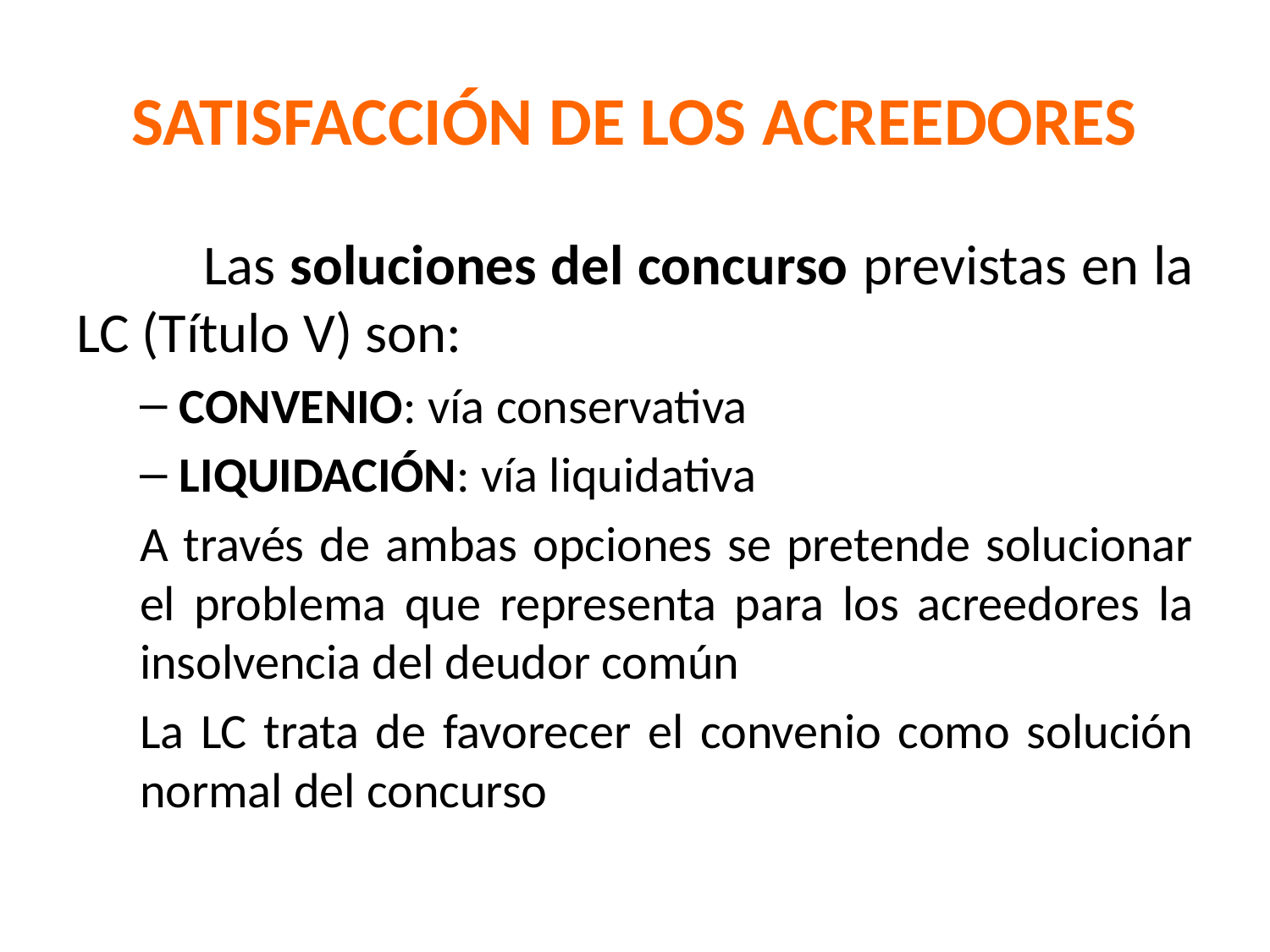

# SATISFACCIÓN DE LOS ACREEDORES
	Las soluciones del concurso previstas en la LC (Título V) son:
CONVENIO: vía conservativa
LIQUIDACIÓN: vía liquidativa
A través de ambas opciones se pretende solucionar el problema que representa para los acreedores la insolvencia del deudor común
La LC trata de favorecer el convenio como solución normal del concurso